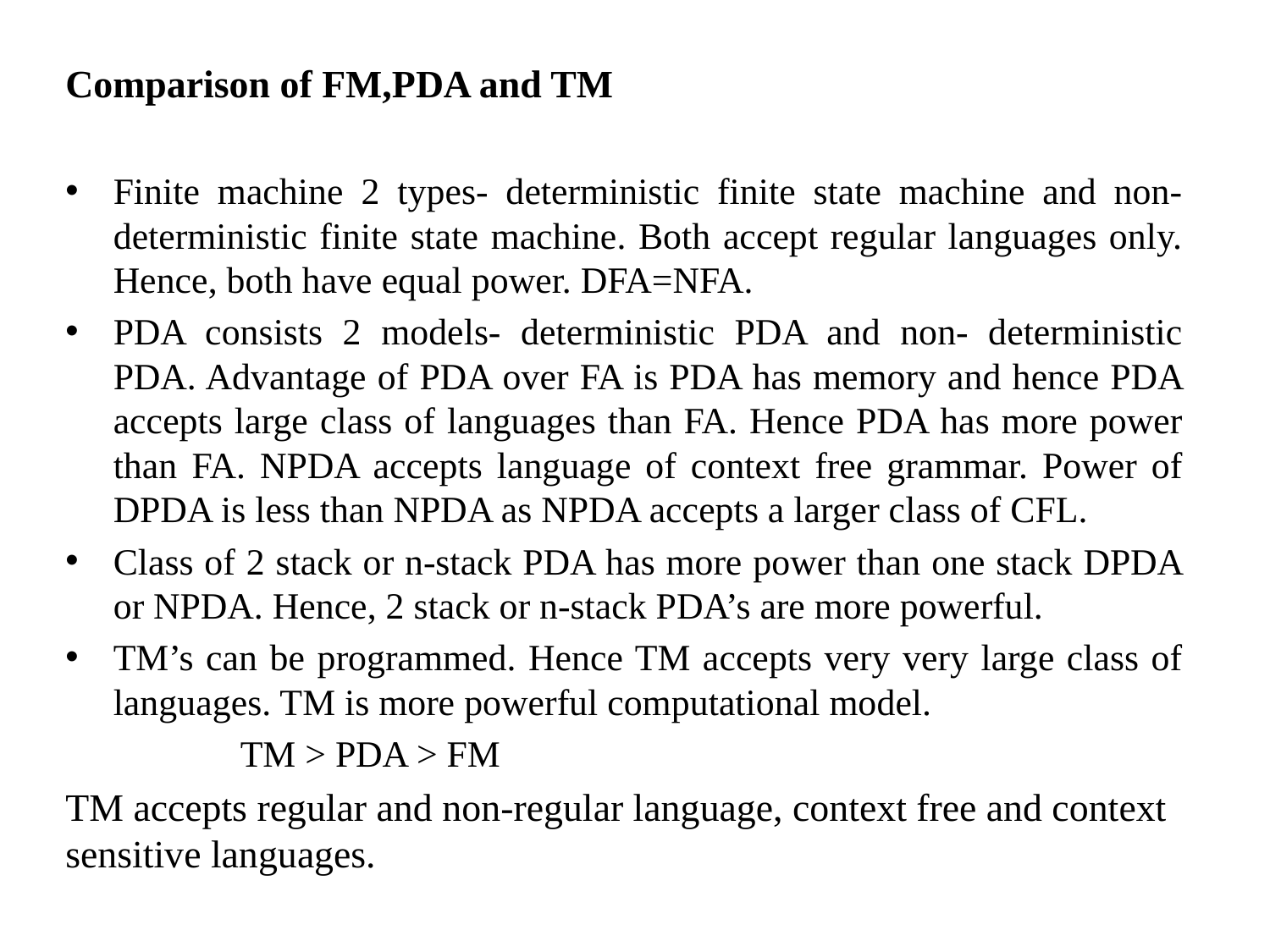

Comparison of FM,PDA and TM

Finite machine 2 types- deterministic finite state machine and non- deterministic finite state machine. Both accept regular languages only. Hence, both have equal power. DFA=NFA.
PDA consists 2 models- deterministic PDA and non- deterministic PDA. Advantage of PDA over FA is PDA has memory and hence PDA accepts large class of languages than FA. Hence PDA has more power than FA. NPDA accepts language of context free grammar. Power of DPDA is less than NPDA as NPDA accepts a larger class of CFL.
Class of 2 stack or n-stack PDA has more power than one stack DPDA or NPDA. Hence, 2 stack or n-stack PDA’s are more powerful.
TM’s can be programmed. Hence TM accepts very very large class of languages. TM is more powerful computational model.
   		TM > PDA > FM
TM accepts regular and non-regular language, context free and context sensitive languages.